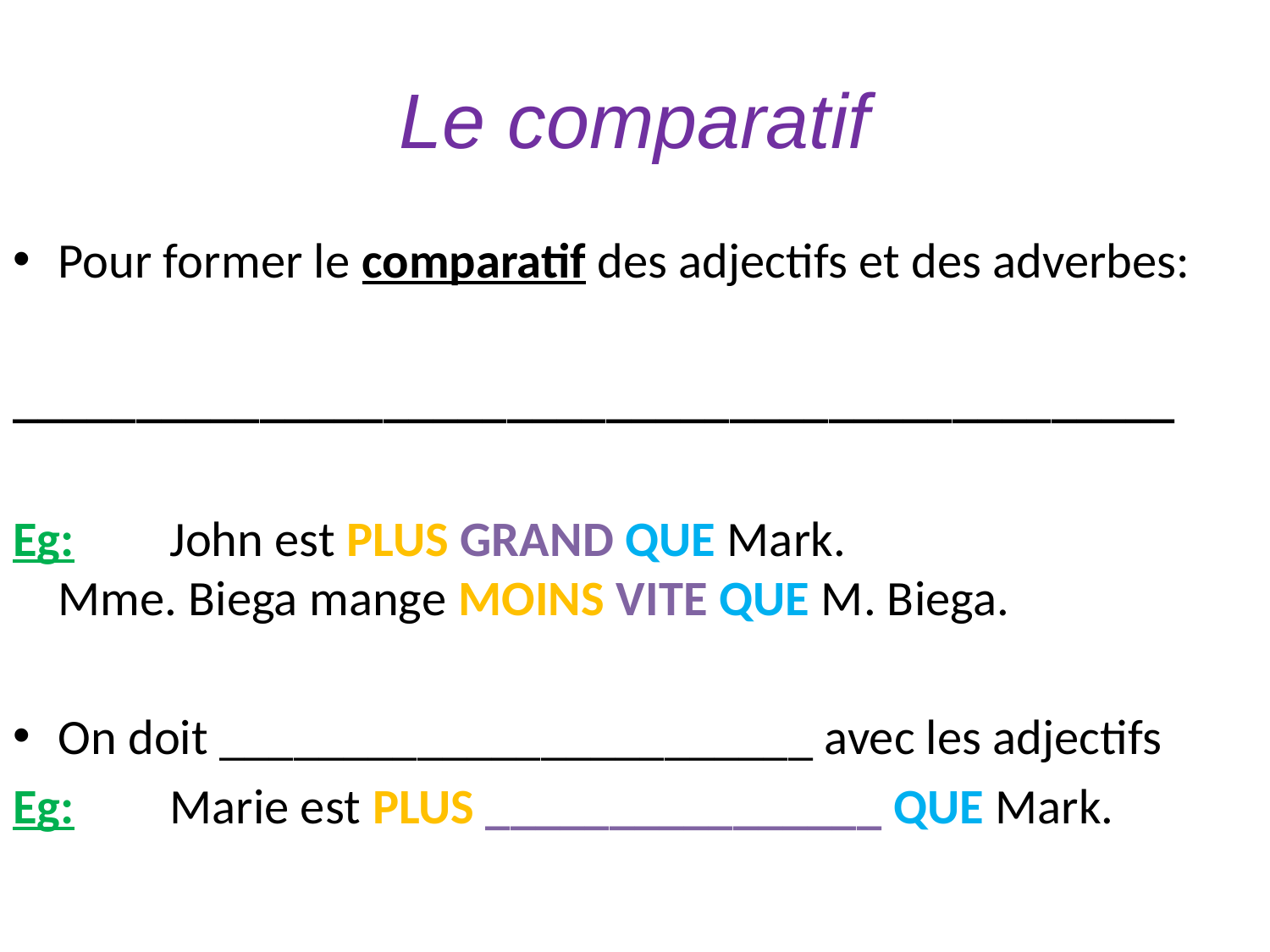

# Le comparatif
Pour former le comparatif des adjectifs et des adverbes:

_______________________________________________

Eg:	John est PLUS GRAND QUE Mark.
	Mme. Biega mange MOINS VITE QUE M. Biega.

On doit ________________________ avec les adjectifs
Eg:	Marie est PLUS ________________ QUE Mark.